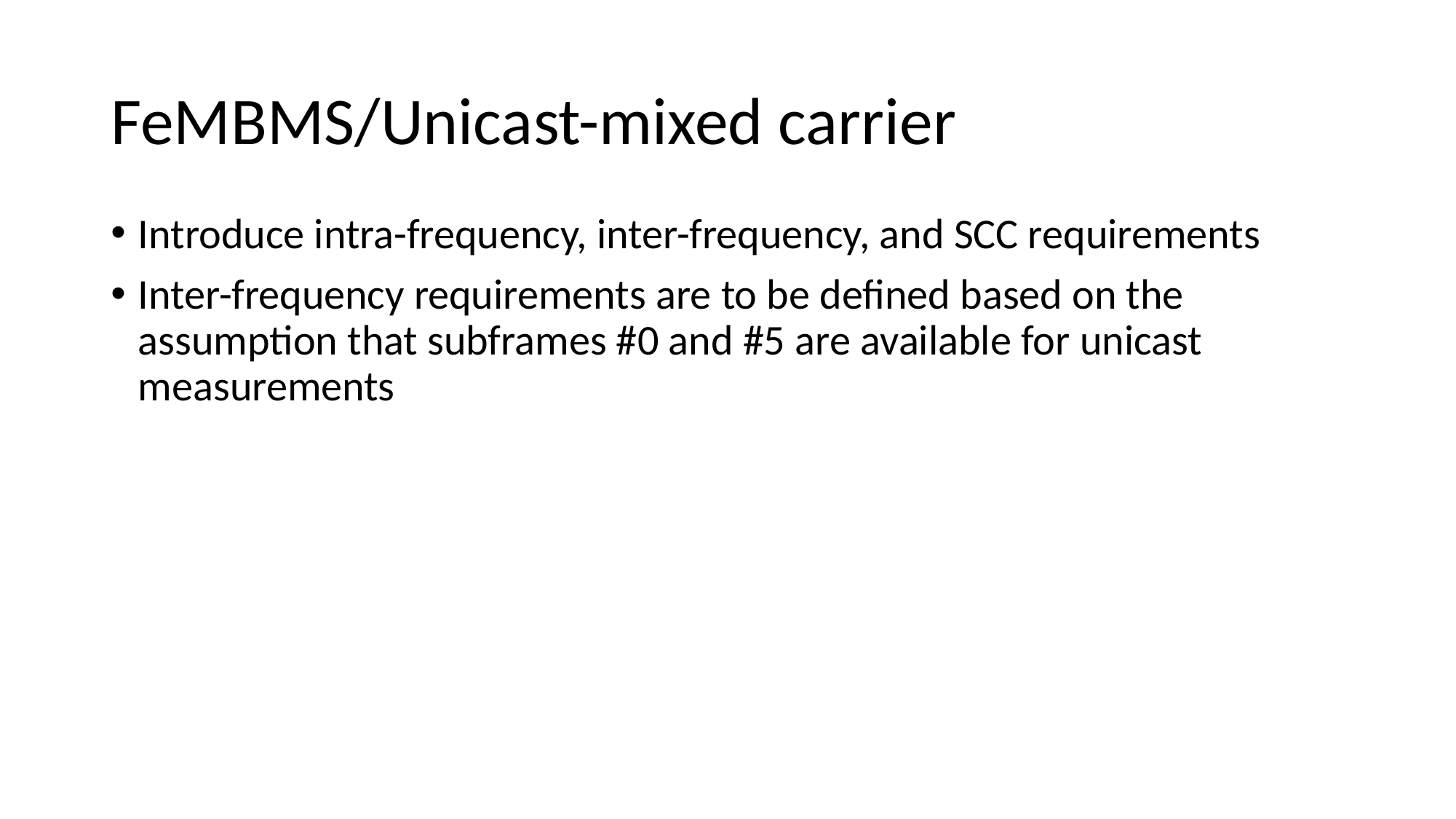

# FeMBMS/Unicast-mixed carrier
Introduce intra-frequency, inter-frequency, and SCC requirements
Inter-frequency requirements are to be defined based on the assumption that subframes #0 and #5 are available for unicast measurements